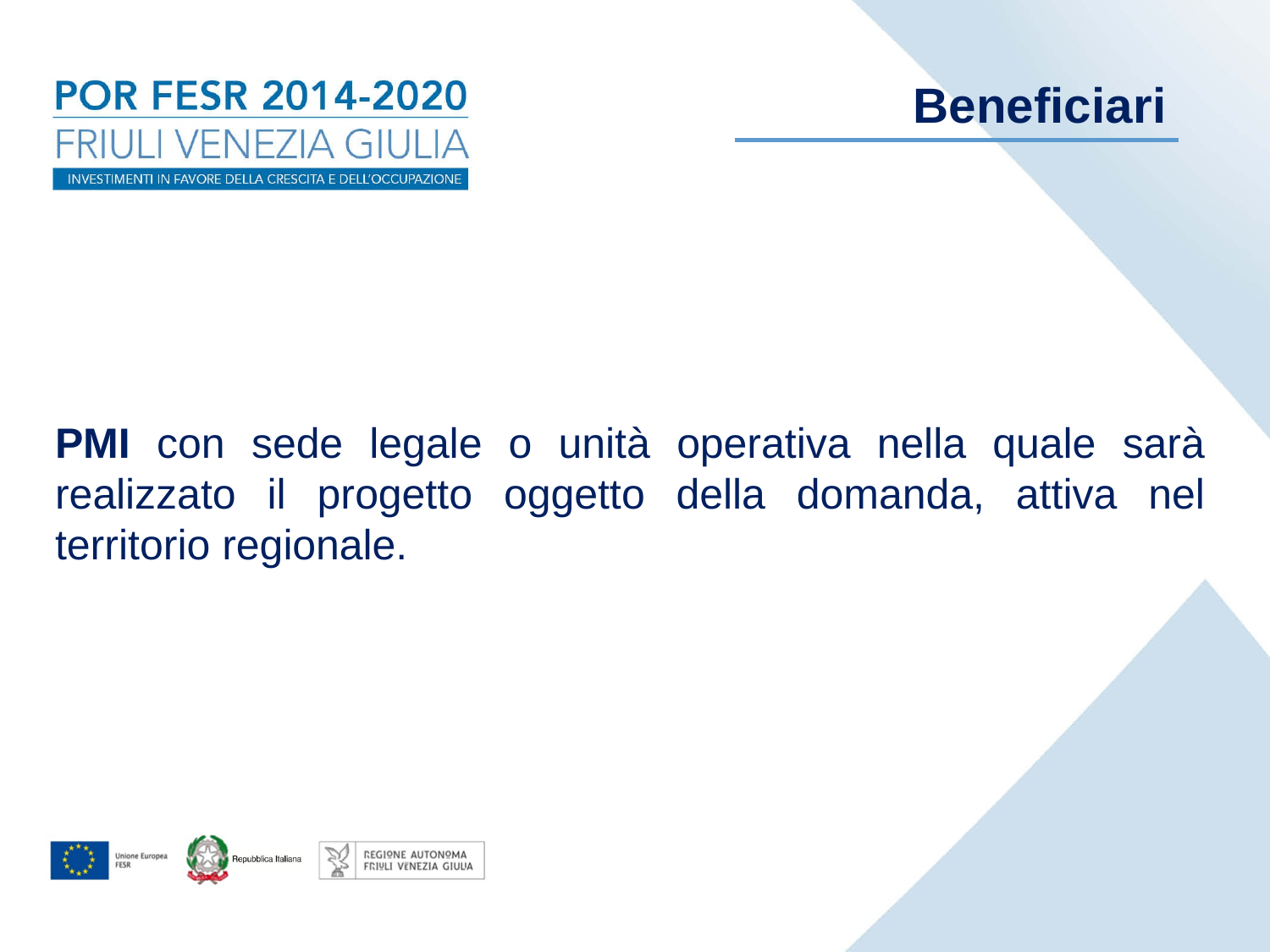

Beneficiari
PMI con sede legale o unità operativa nella quale sarà realizzato il progetto oggetto della domanda, attiva nel territorio regionale.